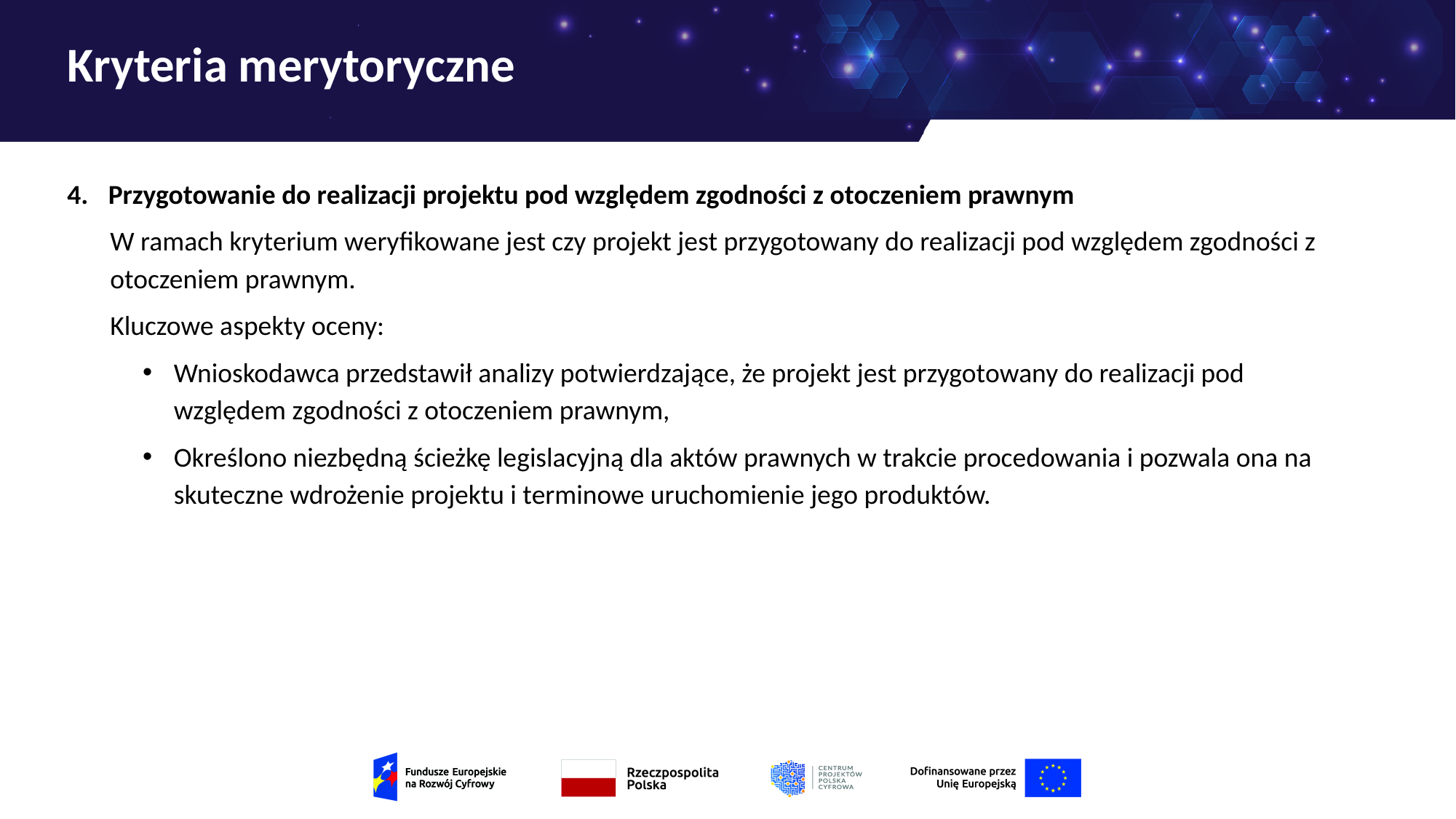

# Kryteria merytoryczne
Przygotowanie do realizacji projektu pod względem zgodności z otoczeniem prawnym
W ramach kryterium weryfikowane jest czy projekt jest przygotowany do realizacji pod względem zgodności z otoczeniem prawnym.
Kluczowe aspekty oceny:
Wnioskodawca przedstawił analizy potwierdzające, że projekt jest przygotowany do realizacji pod względem zgodności z otoczeniem prawnym,
Określono niezbędną ścieżkę legislacyjną dla aktów prawnych w trakcie procedowania i pozwala ona na skuteczne wdrożenie projektu i terminowe uruchomienie jego produktów.